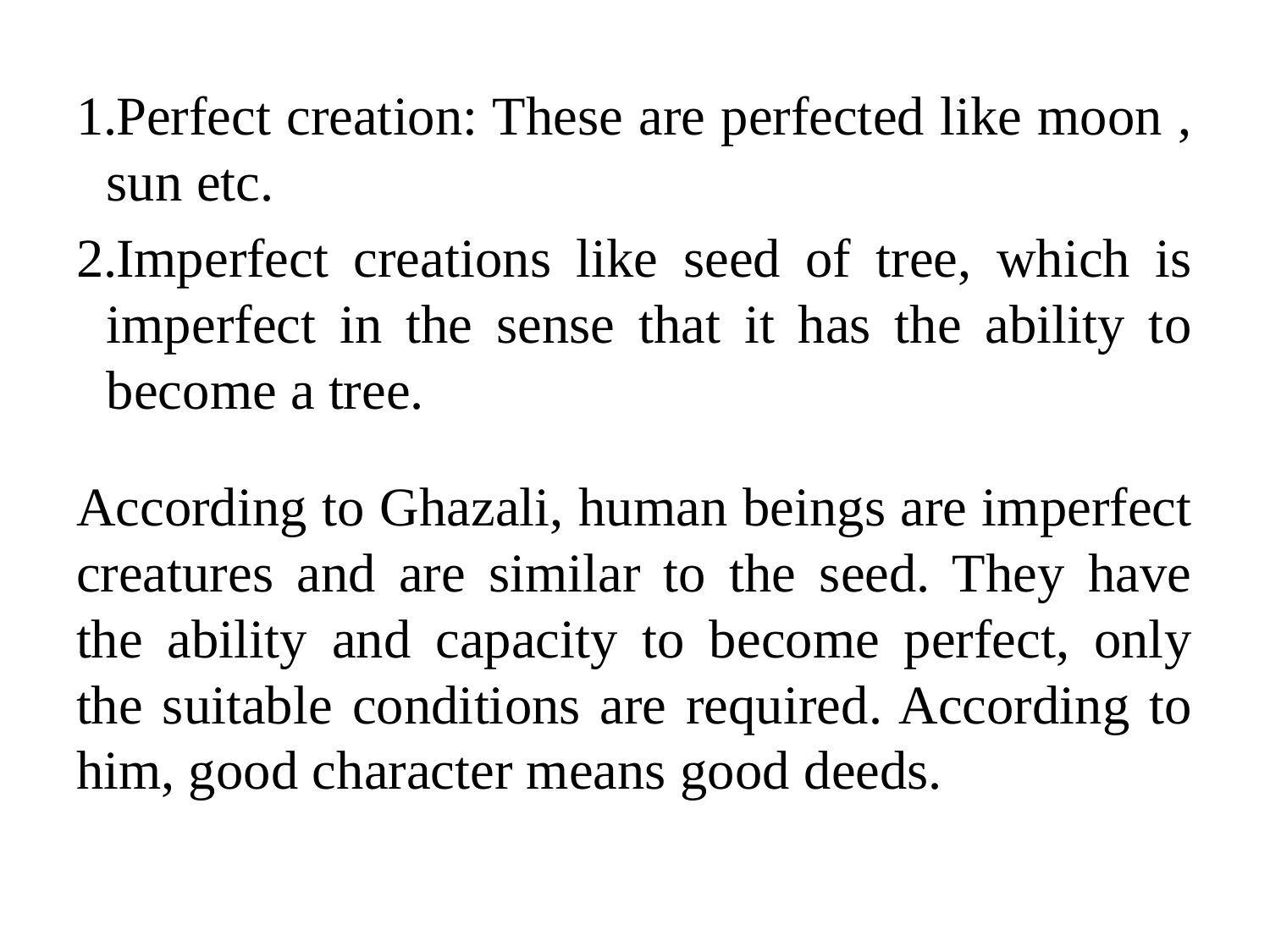

Perfect creation: These are perfected like moon , sun etc.
Imperfect creations like seed of tree, which is imperfect in the sense that it has the ability to become a tree.

According to Ghazali, human beings are imperfect creatures and are similar to the seed. They have the ability and capacity to become perfect, only the suitable conditions are required. According to him, good character means good deeds.